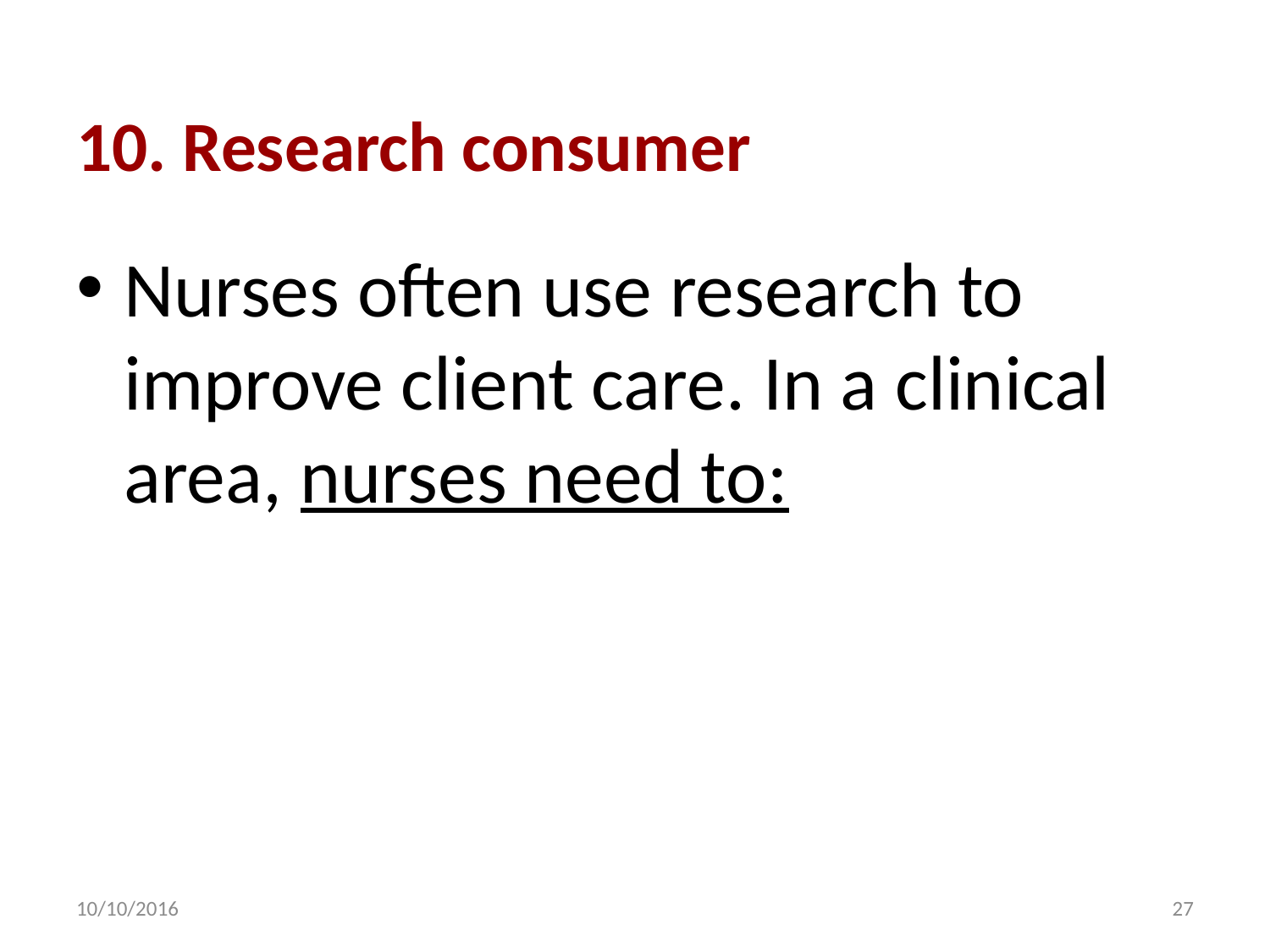

# 10. Research consumer
Nurses often use research to improve client care. In a clinical area, nurses need to:
10/10/2016
27